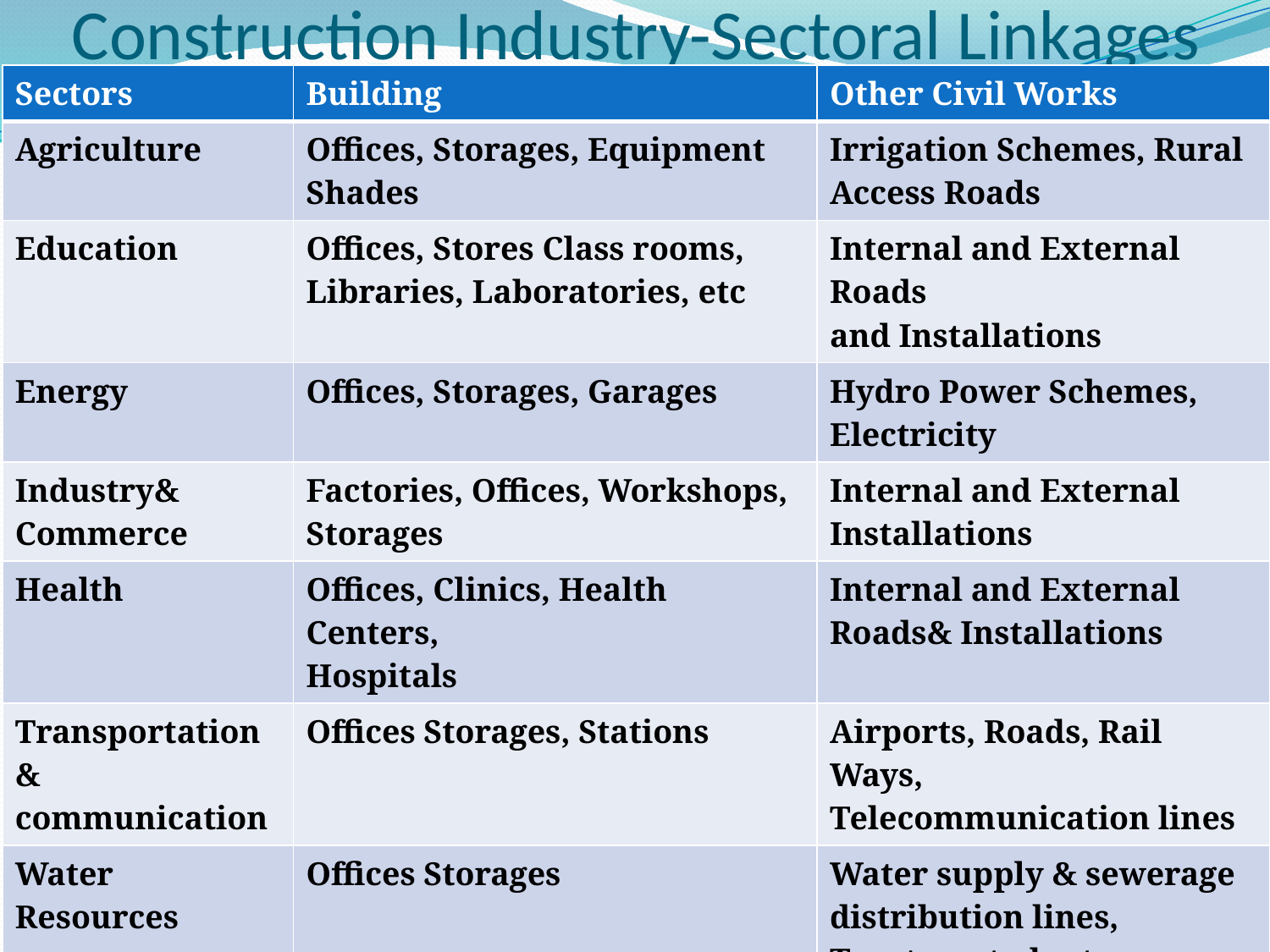

# Construction Industry-Sectoral Linkages
| Sectors | Building | Other Civil Works |
| --- | --- | --- |
| Agriculture | Offices, Storages, Equipment Shades | Irrigation Schemes, Rural Access Roads |
| Education | Offices, Stores Class rooms, Libraries, Laboratories, etc | Internal and External Roads and Installations |
| Energy | Offices, Storages, Garages | Hydro Power Schemes, Electricity |
| Industry& Commerce | Factories, Offices, Workshops, Storages | Internal and External Installations |
| Health | Offices, Clinics, Health Centers, Hospitals | Internal and External Roads& Installations |
| Transportation & communication | Offices Storages, Stations | Airports, Roads, Rail Ways, Telecommunication lines |
| Water Resources | Offices Storages | Water supply & sewerage distribution lines, Treatment plants |
| Defense | Offices, camps, Training centers | Defense Schemes |